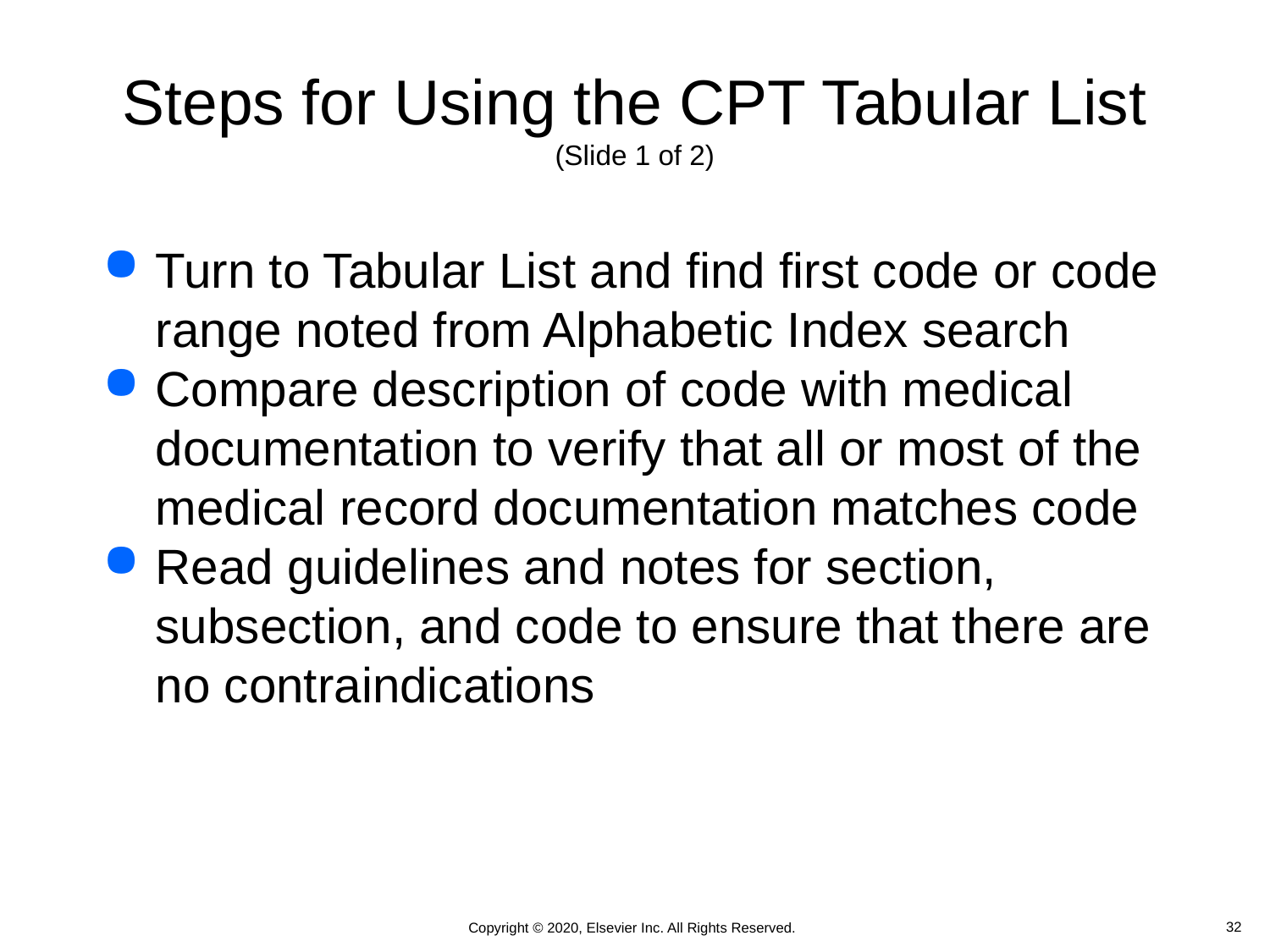

# Steps for Using the CPT Tabular List (Slide 1 of 2)
Turn to Tabular List and find first code or code range noted from Alphabetic Index search
Compare description of code with medical documentation to verify that all or most of the medical record documentation matches code
Read guidelines and notes for section, subsection, and code to ensure that there are no contraindications
 32